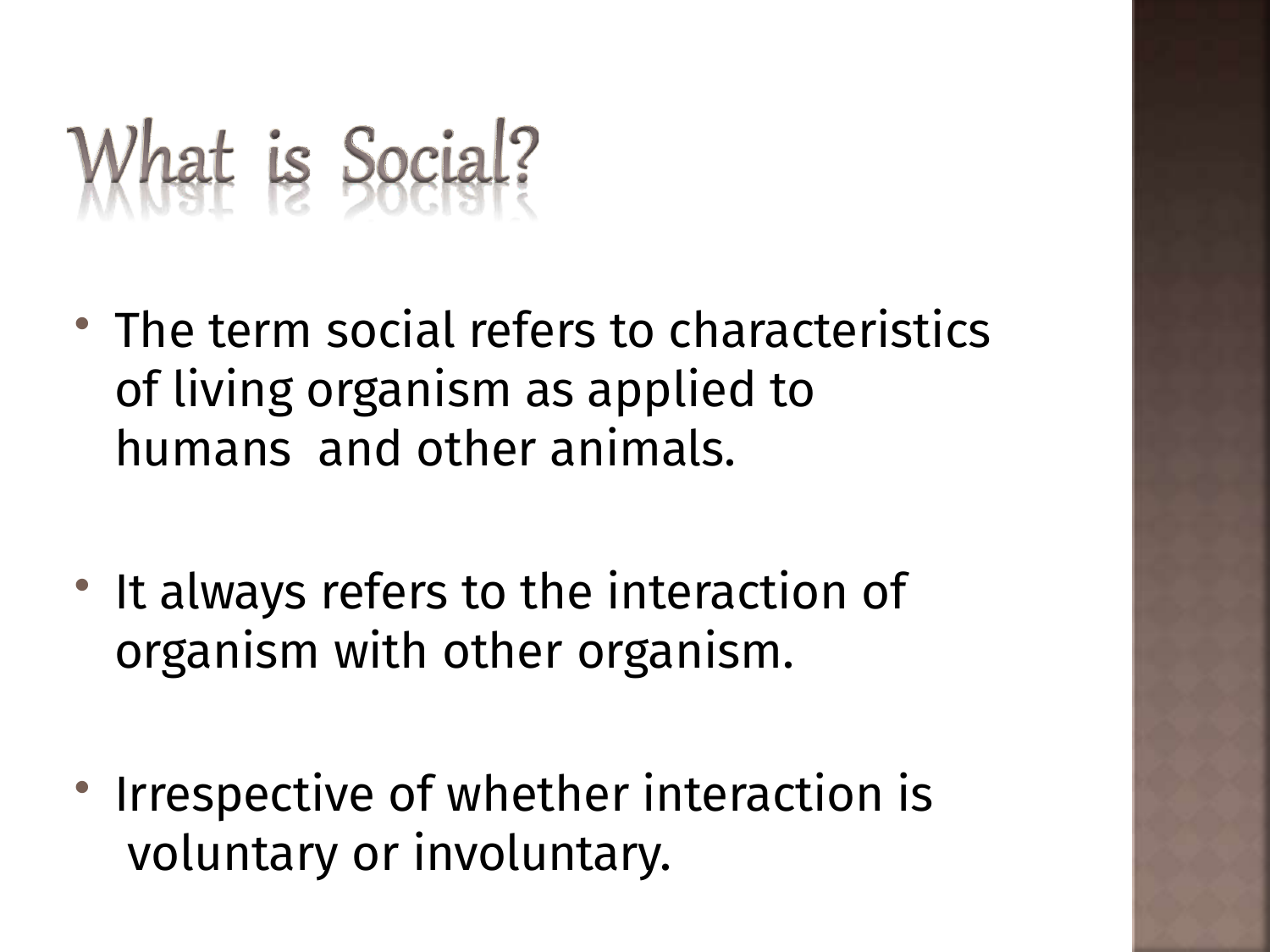

The term social refers to characteristics  of living organism as applied to humans  and other animals.

It always refers to the interaction of  organism with other organism.

Irrespective of whether interaction is  voluntary or involuntary.